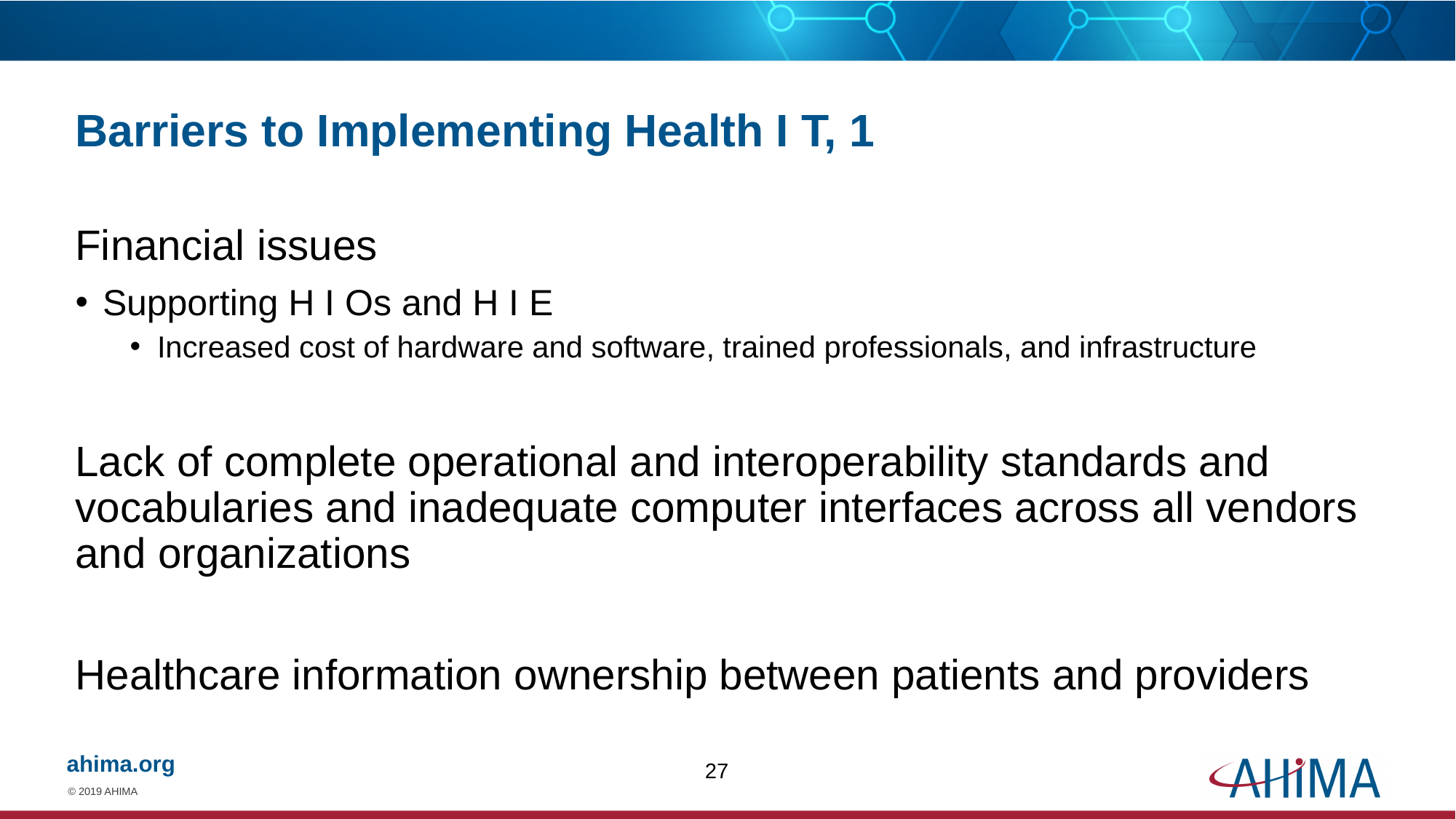

# Barriers to Implementing Health I T, 1
Financial issues
Supporting H I Os and H I E
Increased cost of hardware and software, trained professionals, and infrastructure

Lack of complete operational and interoperability standards and vocabularies and inadequate computer interfaces across all vendors and organizations

Healthcare information ownership between patients and providers